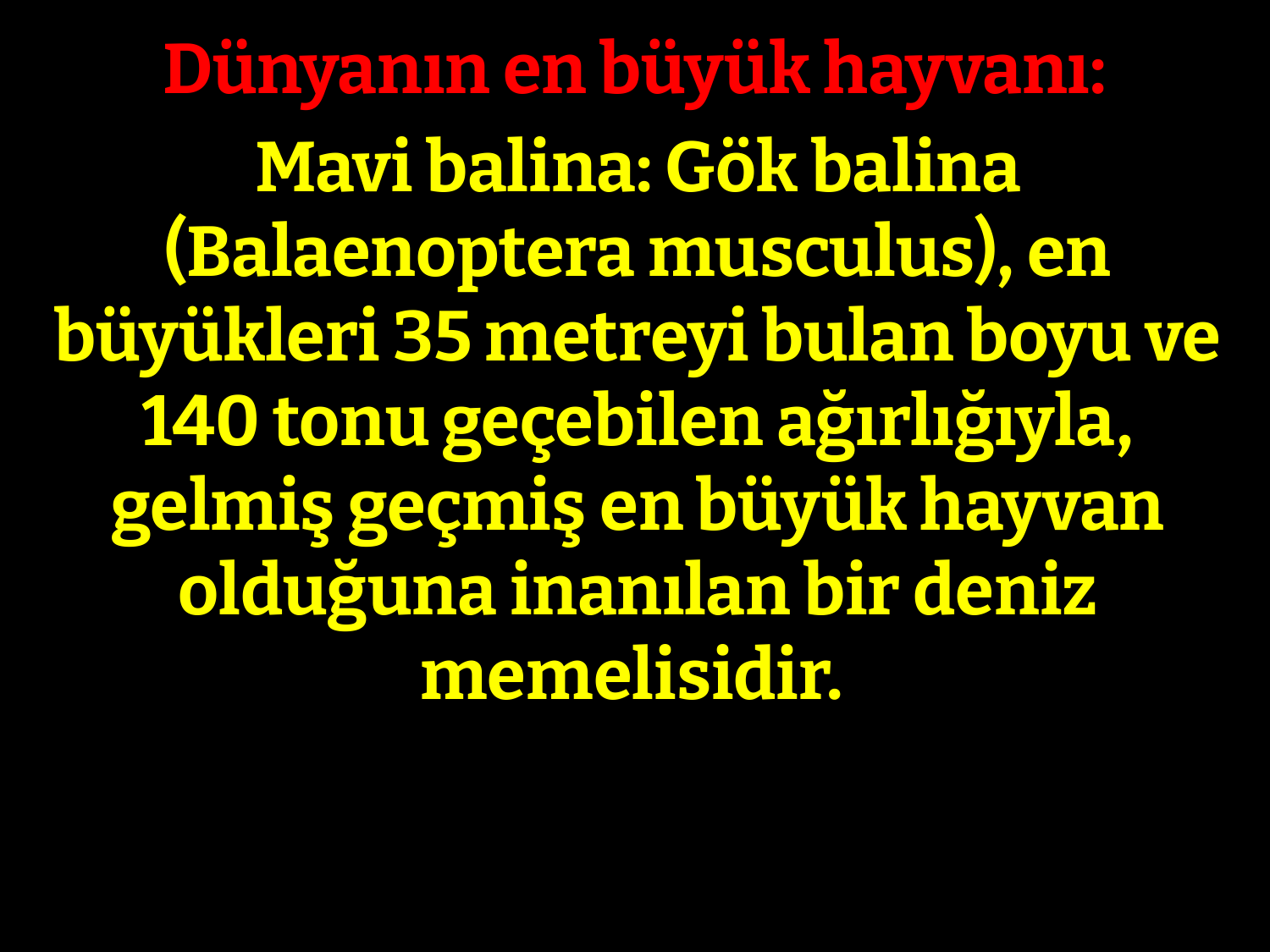

Dünyanın en büyük hayvanı:
Mavi balina: Gök balina (Balaenoptera musculus), en büyükleri 35 metreyi bulan boyu ve 140 tonu geçebilen ağırlığıyla, gelmiş geçmiş en büyük hayvan olduğuna inanılan bir deniz memelisidir.
#